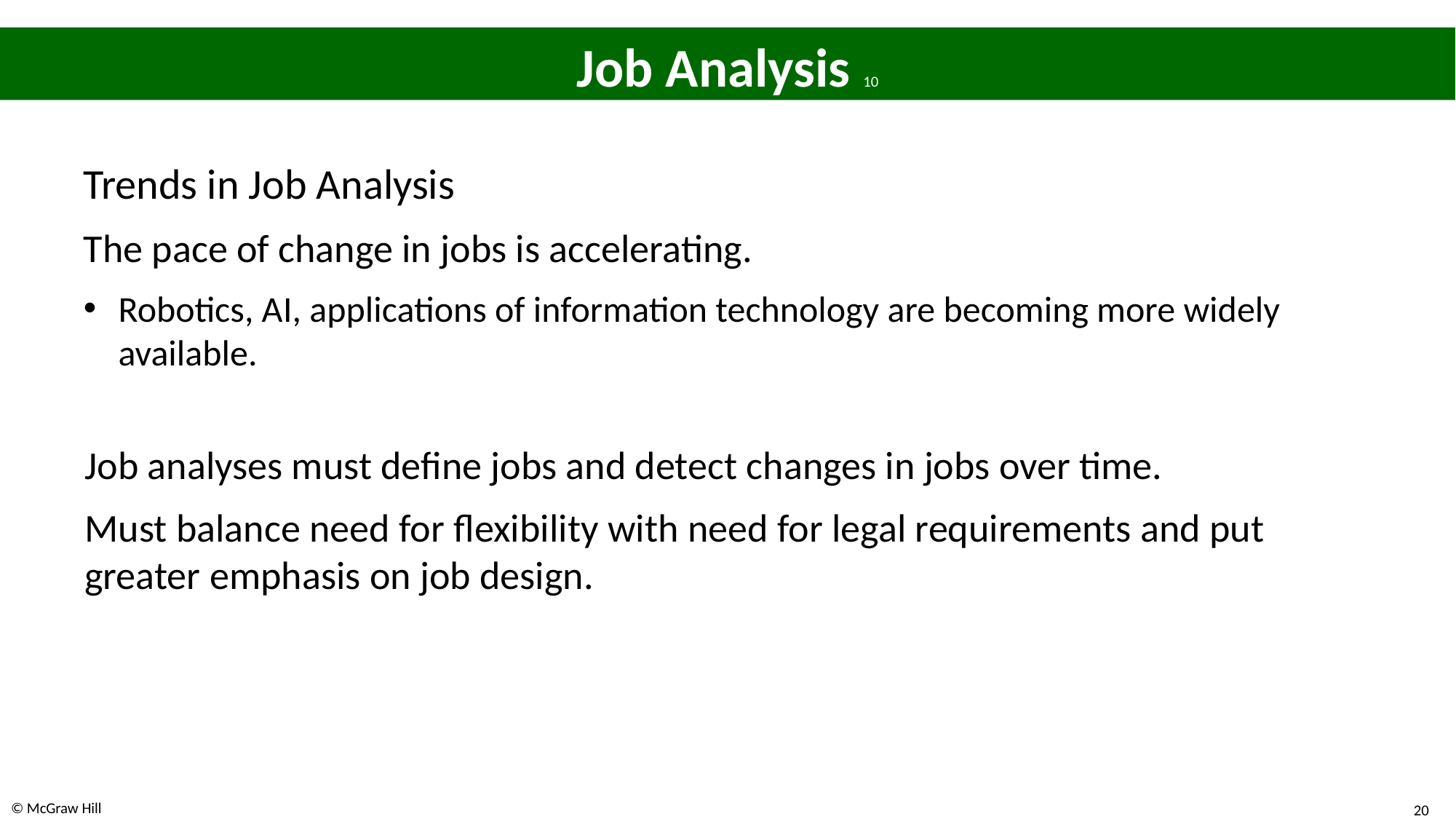

# Job Analysis 10
Trends in Job Analysis
The pace of change in jobs is accelerating.
Robotics, A I, applications of information technology are becoming more widely available.
Job analyses must define jobs and detect changes in jobs over time.
Must balance need for flexibility with need for legal requirements and put greater emphasis on job design.